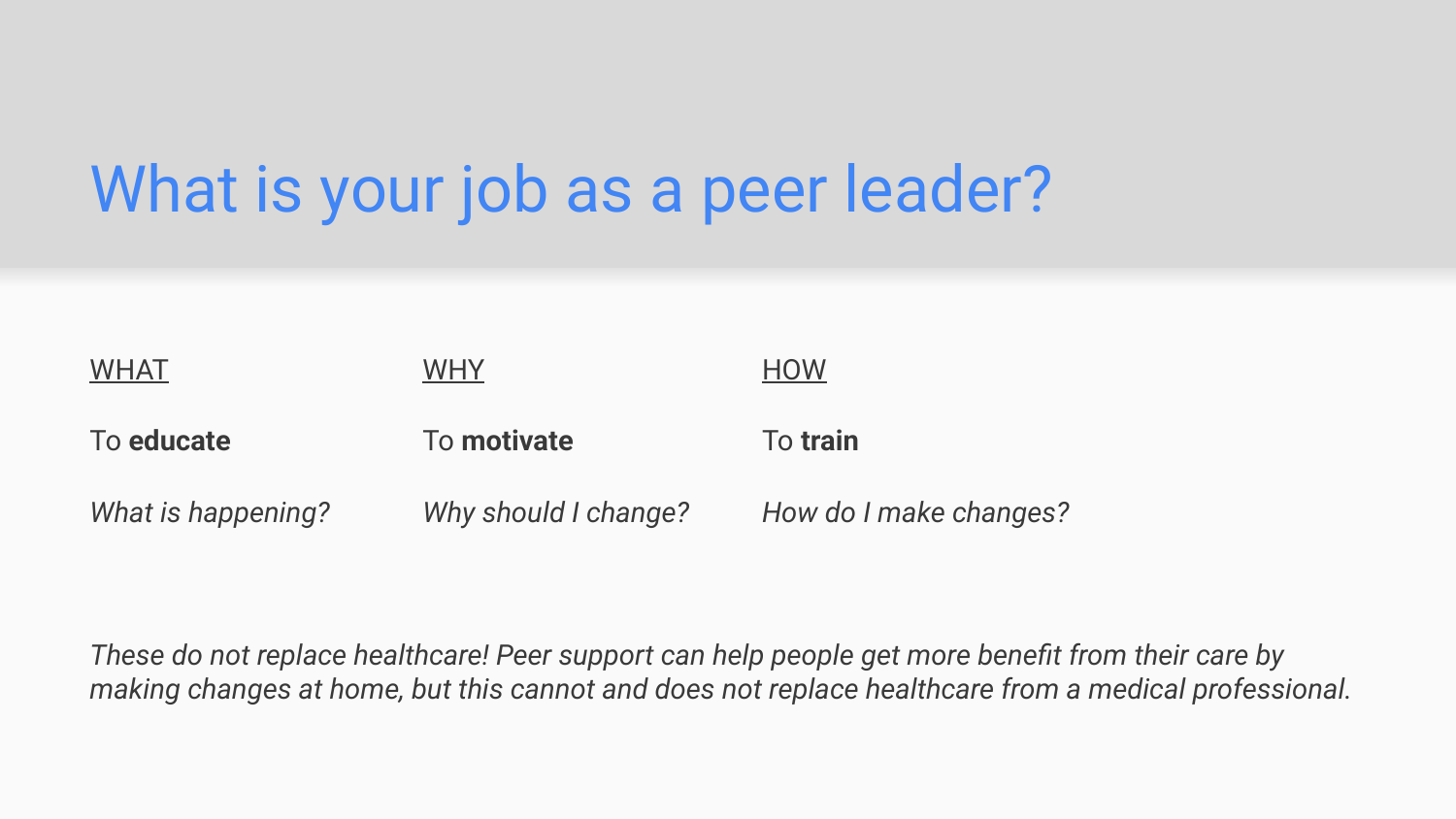

# What is your job as a peer leader?
WHAT
To educate
What is happening?
WHY
To motivate
Why should I change?
HOW
To train
How do I make changes?
These do not replace healthcare! Peer support can help people get more benefit from their care by making changes at home, but this cannot and does not replace healthcare from a medical professional.